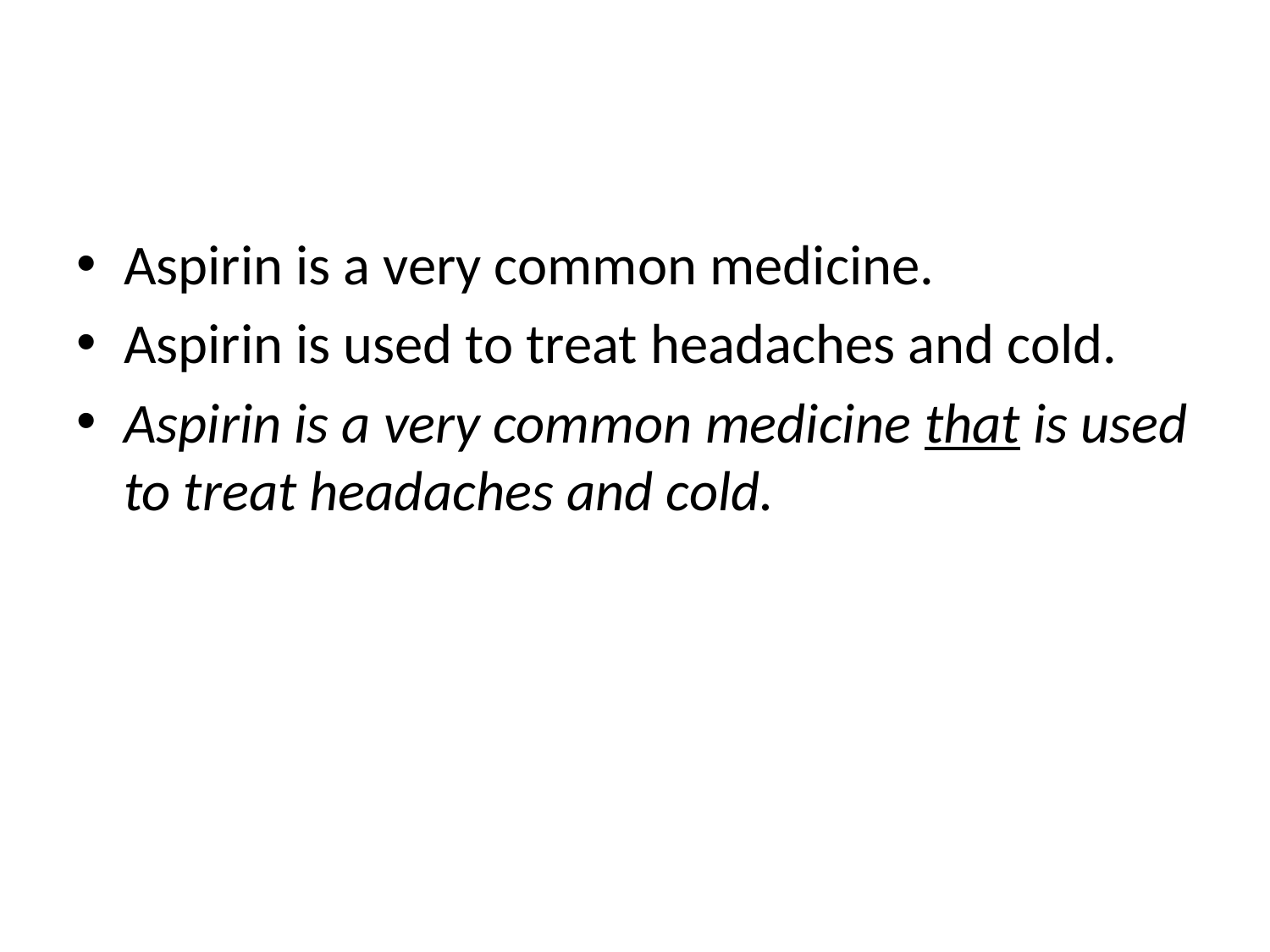

#
Aspirin is a very common medicine.
Aspirin is used to treat headaches and cold.
Aspirin is a very common medicine that is used to treat headaches and cold.